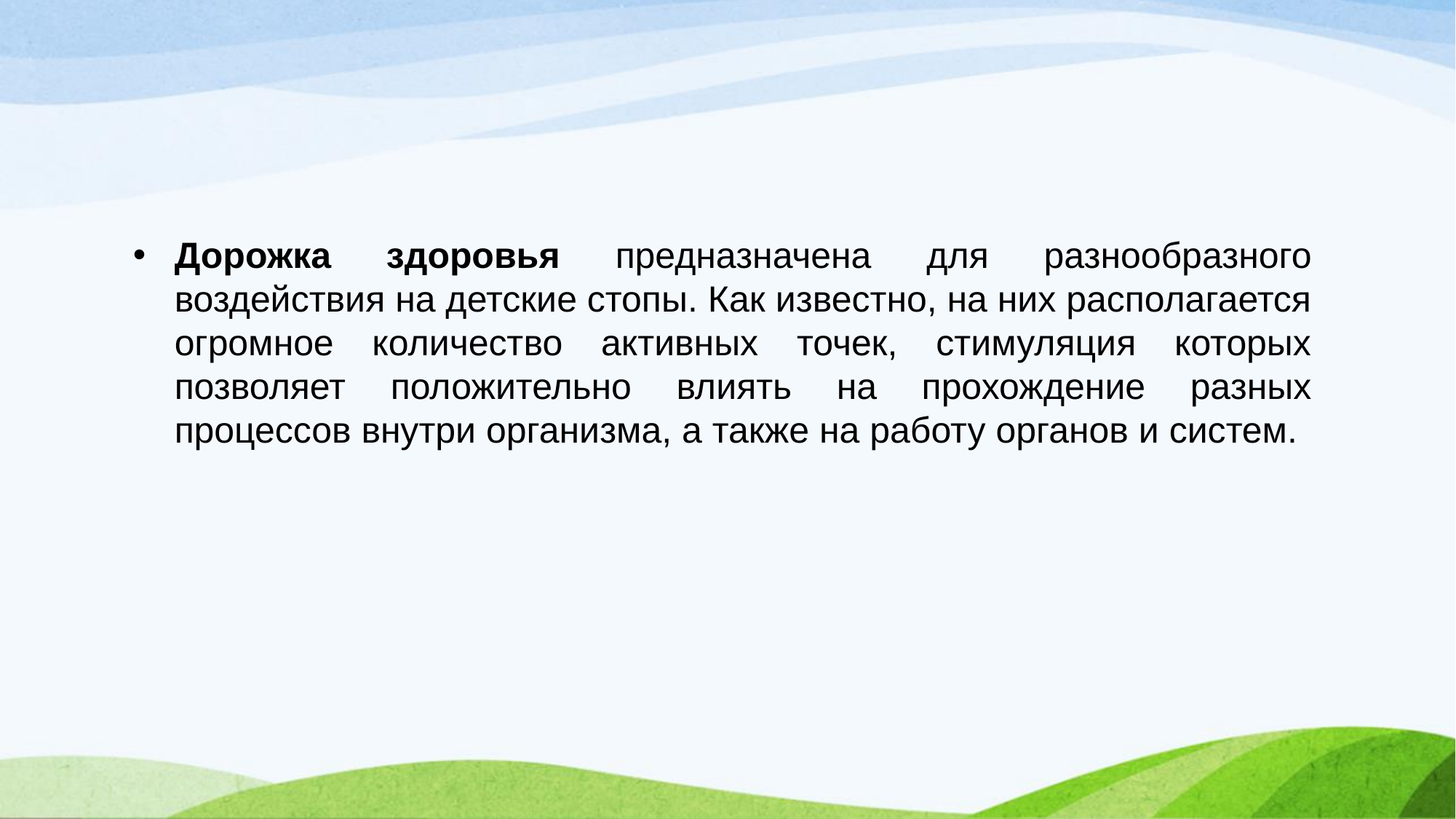

Дорожка здоровья предназначена для разнообразного воздействия на детские стопы. Как известно, на них располагается огромное количество активных точек, стимуляция которых позволяет положительно влиять на прохождение разных процессов внутри организма, а также на работу органов и систем.